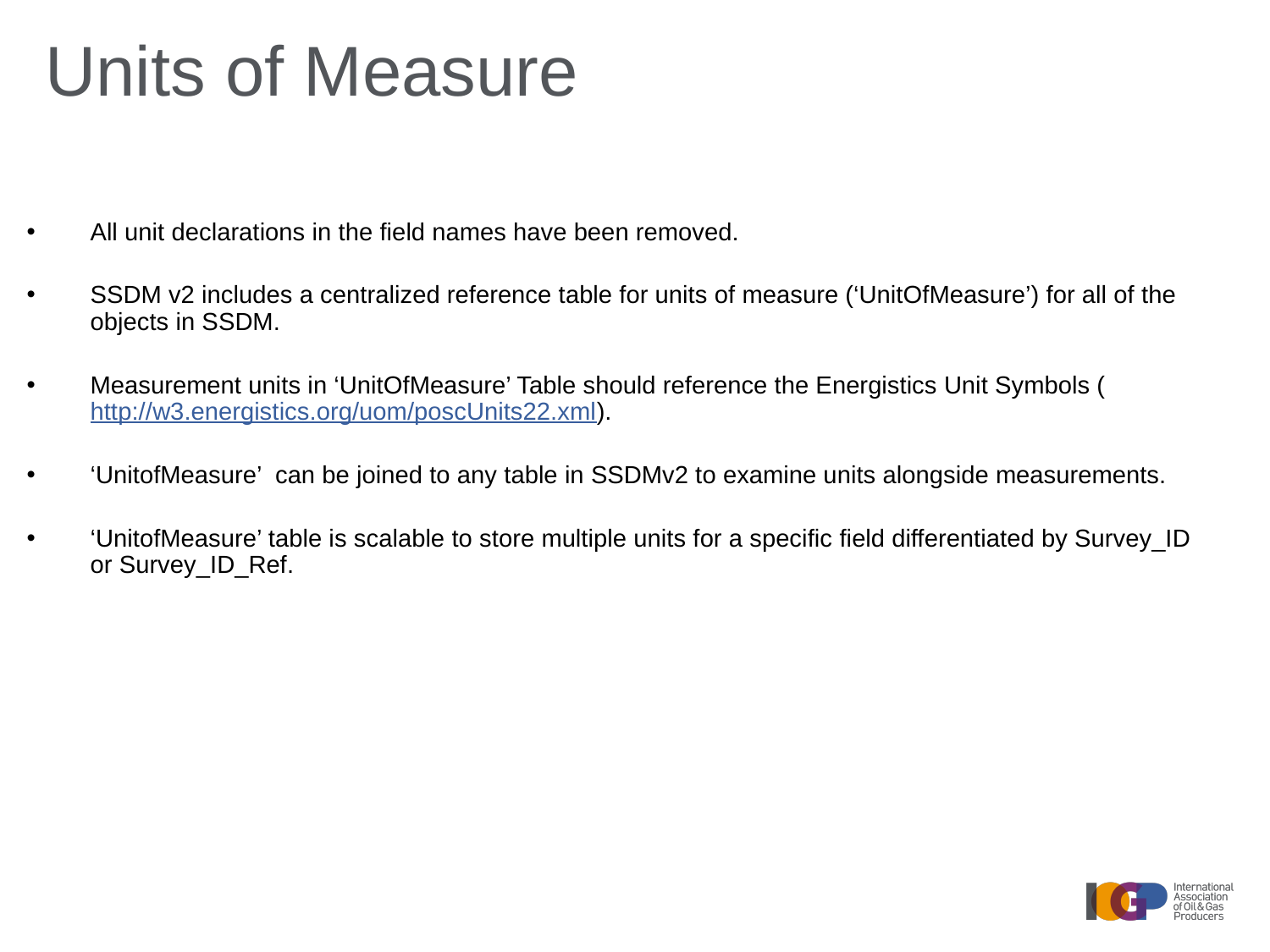

# Units of Measure
All unit declarations in the field names have been removed.

SSDM v2 includes a centralized reference table for units of measure (‘UnitOfMeasure’) for all of the objects in SSDM.

Measurement units in ‘UnitOfMeasure’ Table should reference the Energistics Unit Symbols (http://w3.energistics.org/uom/poscUnits22.xml).

‘UnitofMeasure’  can be joined to any table in SSDMv2 to examine units alongside measurements.

‘UnitofMeasure’ table is scalable to store multiple units for a specific field differentiated by Survey_ID or Survey_ID_Ref.